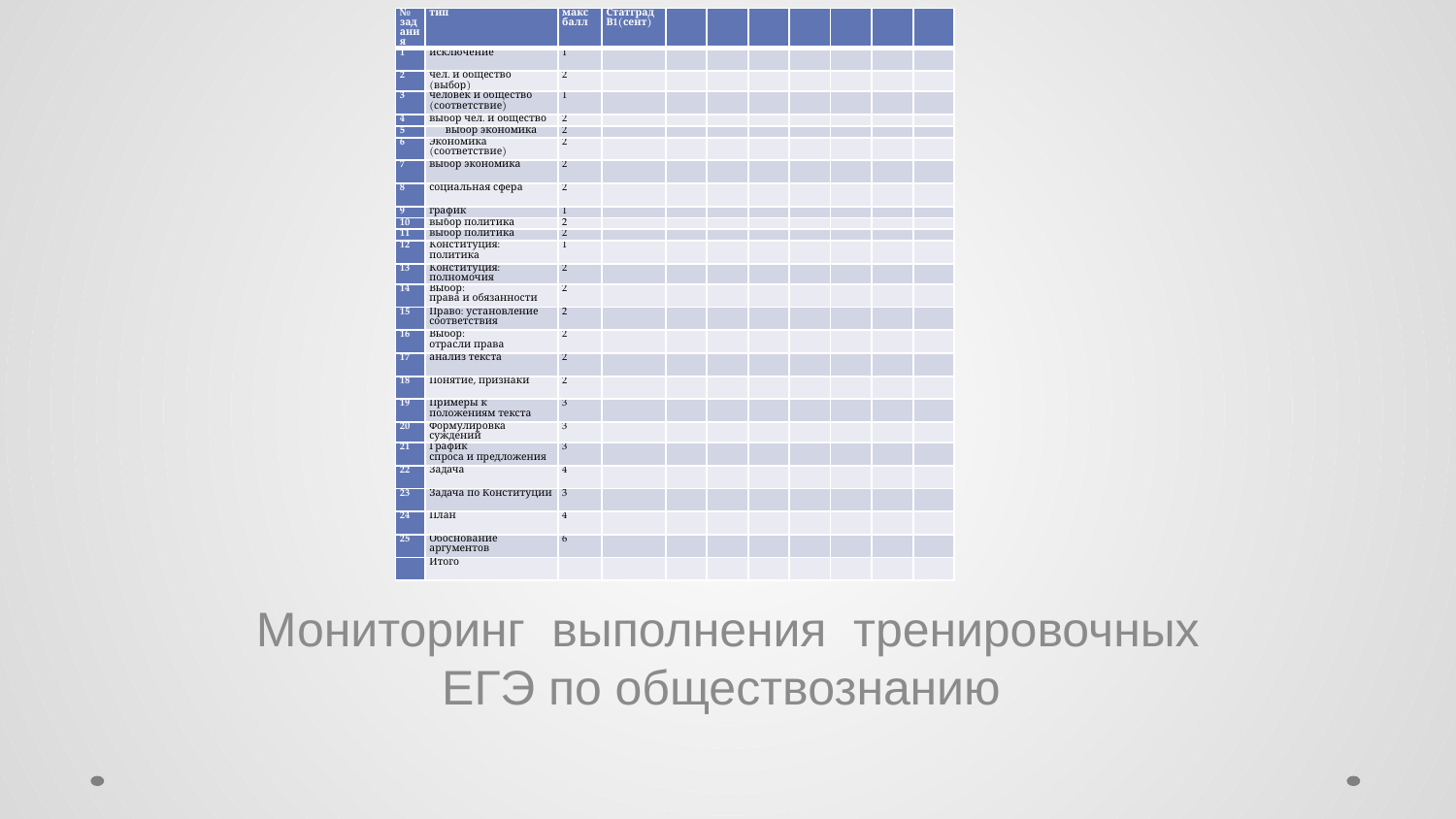

| № задания | тип | макс балл | Статград В1(сент) |  |  |  |  |  |  |  |
| --- | --- | --- | --- | --- | --- | --- | --- | --- | --- | --- |
| 1 | исключение | 1 |  |  |  |  |  |  |  |  |
| 2 | чел. и общество (выбор) | 2 |  |  |  |  |  |  |  |  |
| 3 | человек и общество (соответствие) | 1 |  |  |  |  |  |  |  |  |
| 4 | выбор чел. и общество | 2 |  |  |  |  |  |  |  |  |
| 5 | выбор экономика | 2 |  |  |  |  |  |  |  |  |
| 6 | Экономика (соответствие) | 2 |  |  |  |  |  |  |  |  |
| 7 | выбор экономика | 2 |  |  |  |  |  |  |  |  |
| 8 | социальная сфера | 2 |  |  |  |  |  |  |  |  |
| 9 | график | 1 |  |  |  |  |  |  |  |  |
| 10 | выбор политика | 2 |  |  |  |  |  |  |  |  |
| 11 | выбор политика | 2 |  |  |  |  |  |  |  |  |
| 12 | Конституция: политика | 1 |  |  |  |  |  |  |  |  |
| 13 | Конституция: полномочия | 2 |  |  |  |  |  |  |  |  |
| 14 | Выбор: права и обязанности | 2 |  |  |  |  |  |  |  |  |
| 15 | Право: установление соответствия | 2 |  |  |  |  |  |  |  |  |
| 16 | Выбор: отрасли права | 2 |  |  |  |  |  |  |  |  |
| 17 | анализ текста | 2 |  |  |  |  |  |  |  |  |
| 18 | Понятие, признаки | 2 |  |  |  |  |  |  |  |  |
| 19 | Примеры к положениям текста | 3 |  |  |  |  |  |  |  |  |
| 20 | Формулировка суждений | 3 |  |  |  |  |  |  |  |  |
| 21 | График спроса и предложения | 3 |  |  |  |  |  |  |  |  |
| 22 | Задача | 4 |  |  |  |  |  |  |  |  |
| 23 | Задача по Конституции | 3 |  |  |  |  |  |  |  |  |
| 24 | План | 4 |  |  |  |  |  |  |  |  |
| 25 | Обоснование аргументов | 6 |  |  |  |  |  |  |  |  |
|  | Итого |  |  |  |  |  |  |  |  |  |
#
Мониторинг  выполнения  тренировочных ЕГЭ по обществознанию